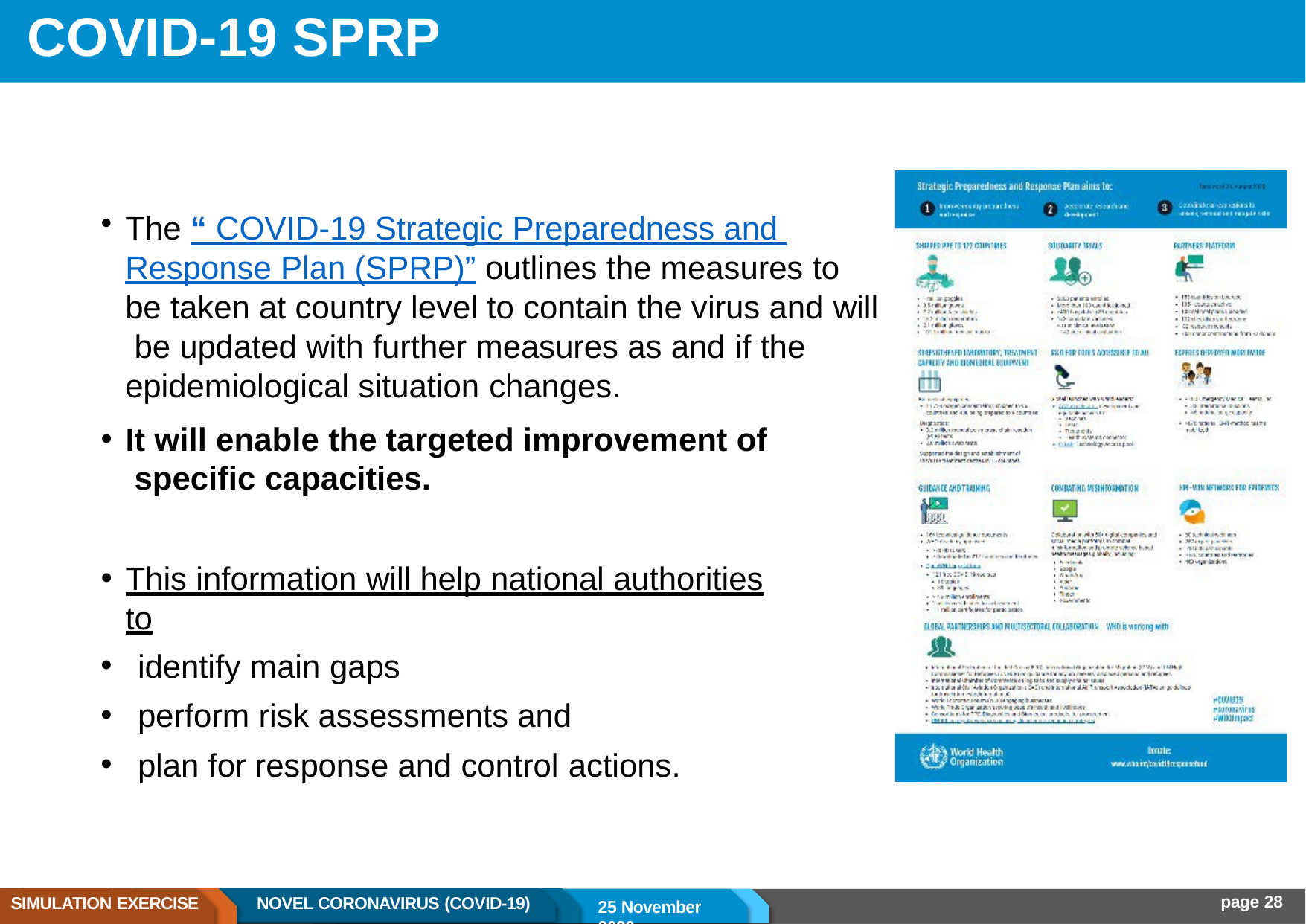

# COVID-19 SPRP

The “ COVID-19 Strategic Preparedness and  Response Plan (SPRP)” outlines the measures to  be taken at country level to contain the virus and will  be updated with further measures as and if the  epidemiological situation changes.
It will enable the targeted improvement of  specific capacities.

This information will help national authorities to
identify main gaps
perform risk assessments and
plan for response and control actions.

page 28
SIMULATION EXERCISE
NOVEL CORONAVIRUS (COVID-19)
25 November 2020